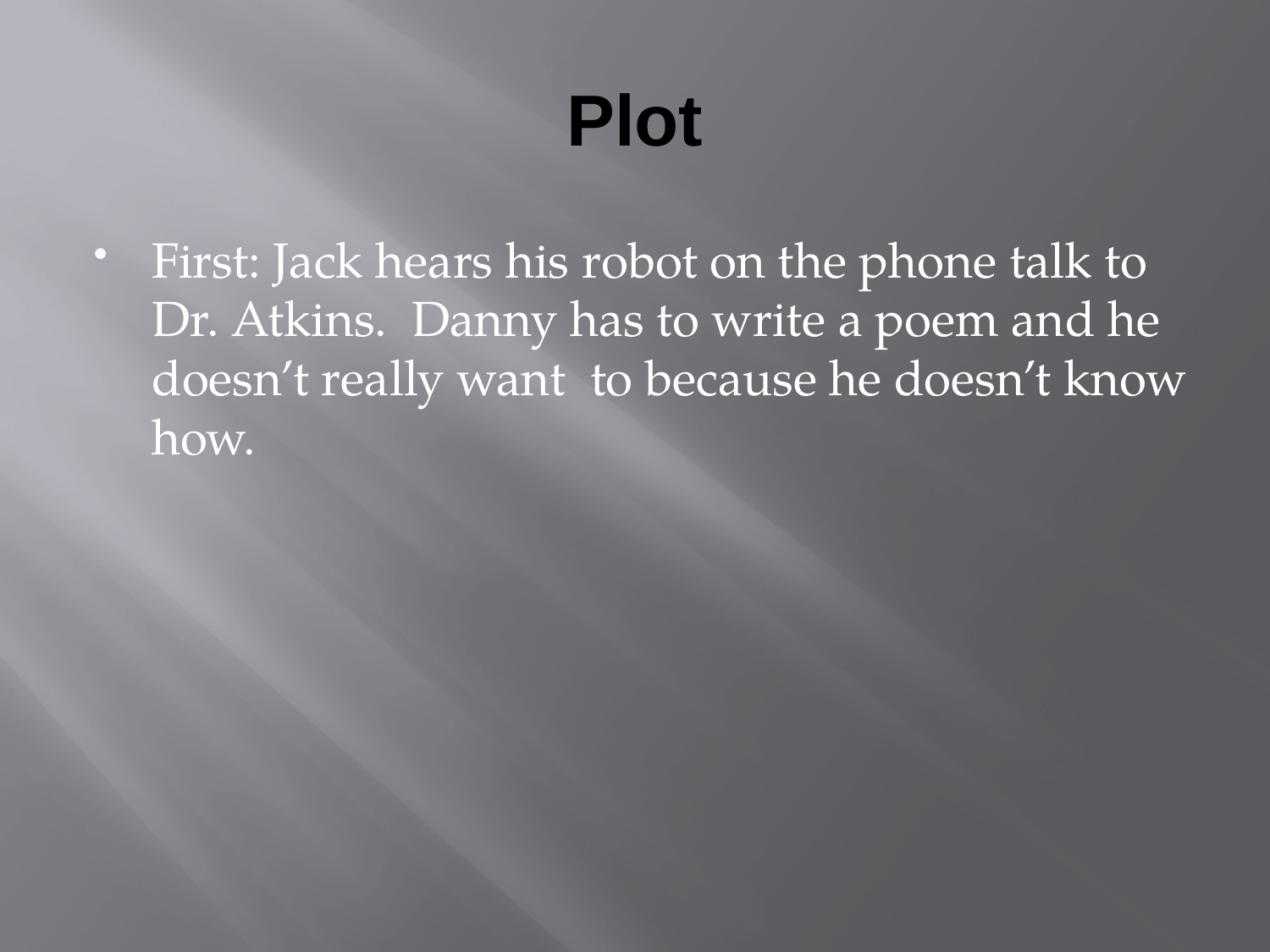

# Plot
First: Jack hears his robot on the phone talk to Dr. Atkins.  Danny has to write a poem and he doesn’t really want  to because he doesn’t know how.